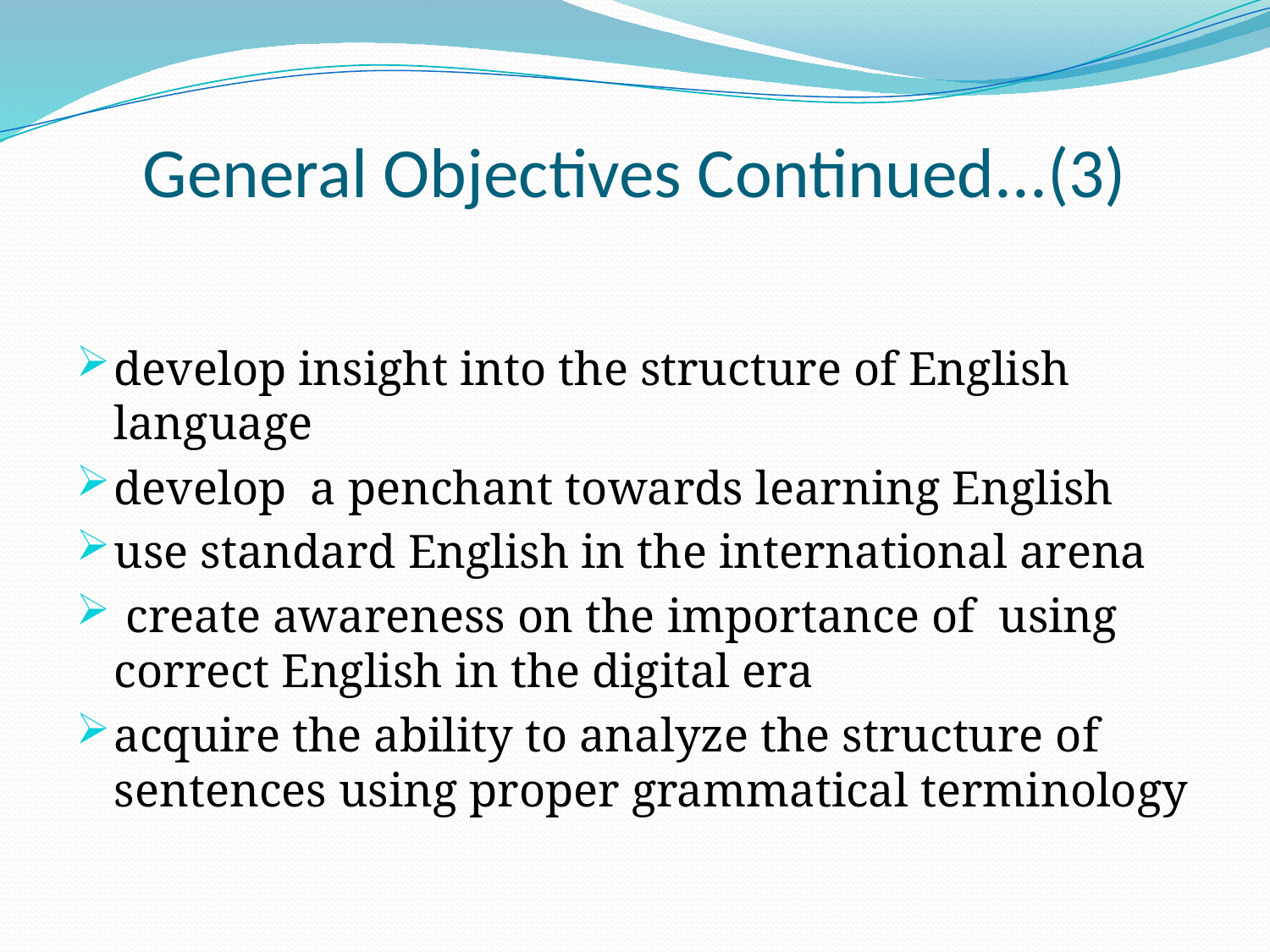

# General Objectives Continued...(3)

develop insight into the structure of English language
develop  a penchant towards learning English
use standard English in the international arena
 create awareness on the importance of  using correct English in the digital era
acquire the ability to analyze the structure of sentences using proper grammatical terminology